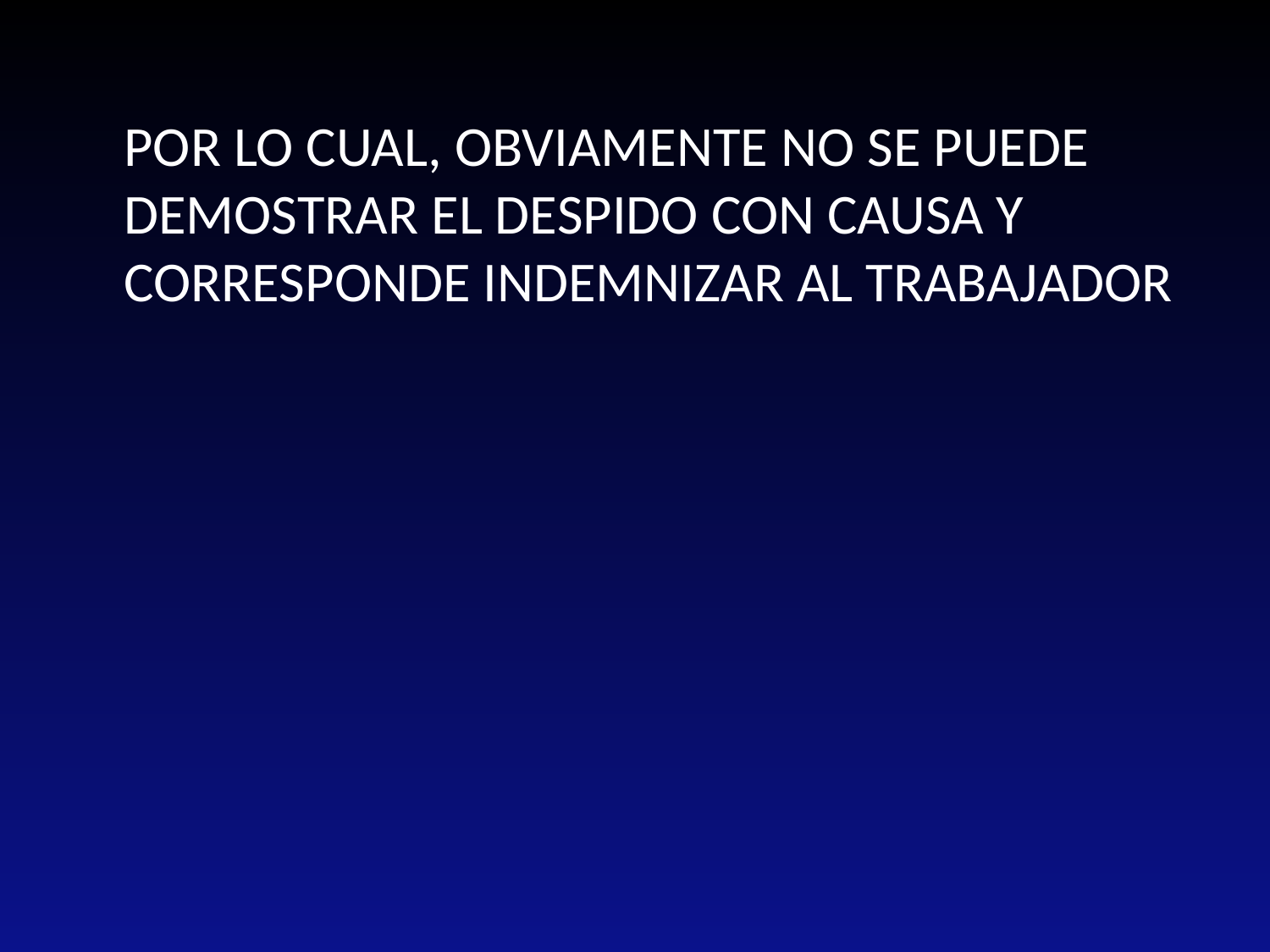

POR LO CUAL, OBVIAMENTE NO SE PUEDE DEMOSTRAR EL DESPIDO CON CAUSA Y CORRESPONDE INDEMNIZAR AL TRABAJADOR